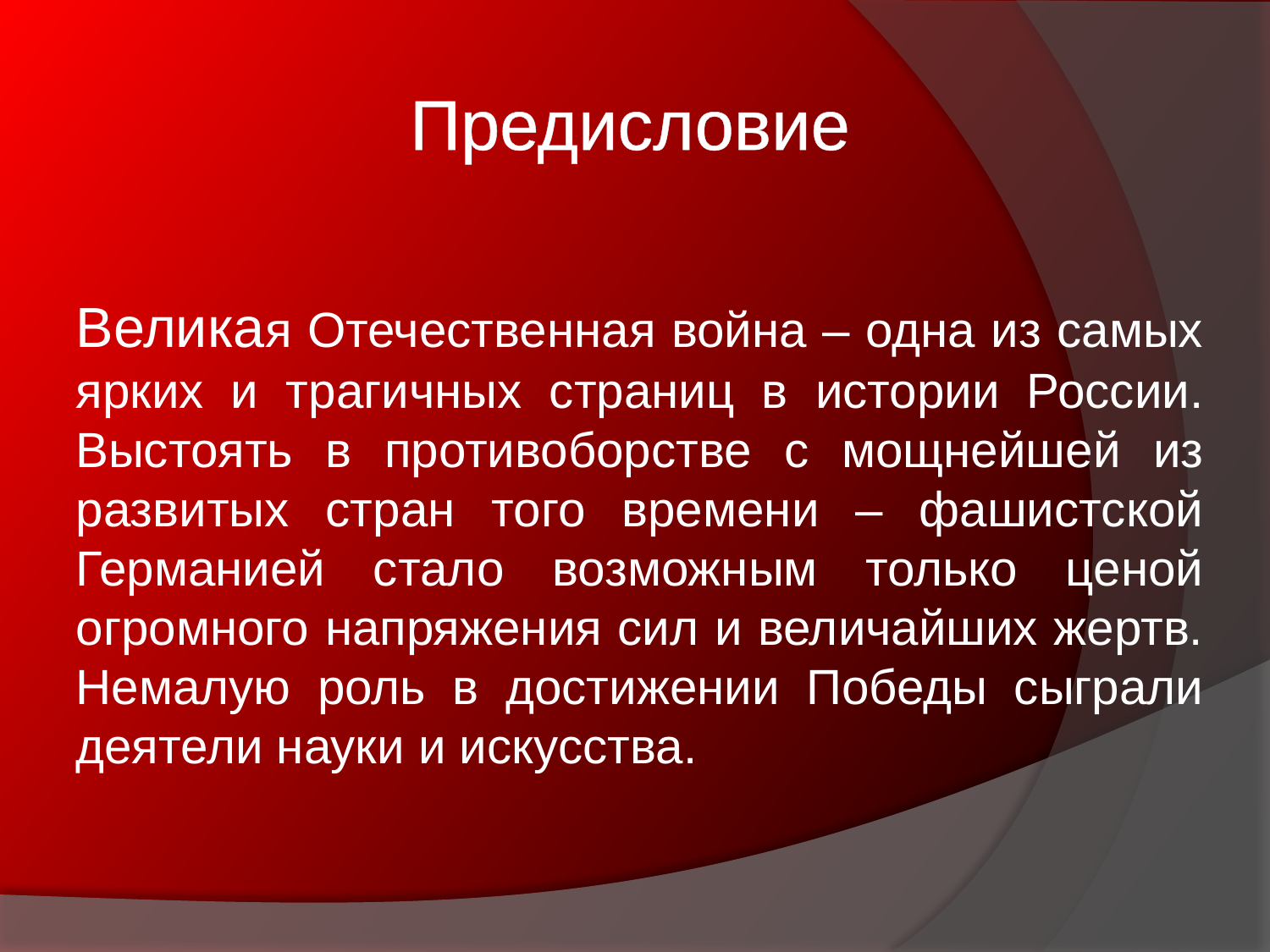

# Предисловие
Великая Отечественная война – одна из самых ярких и трагичных страниц в истории России. Выстоять в противоборстве с мощнейшей из развитых стран того времени – фашистской Германией стало возможным только ценой огромного напряжения сил и величайших жертв. Немалую роль в достижении Победы сыграли деятели науки и искусства.